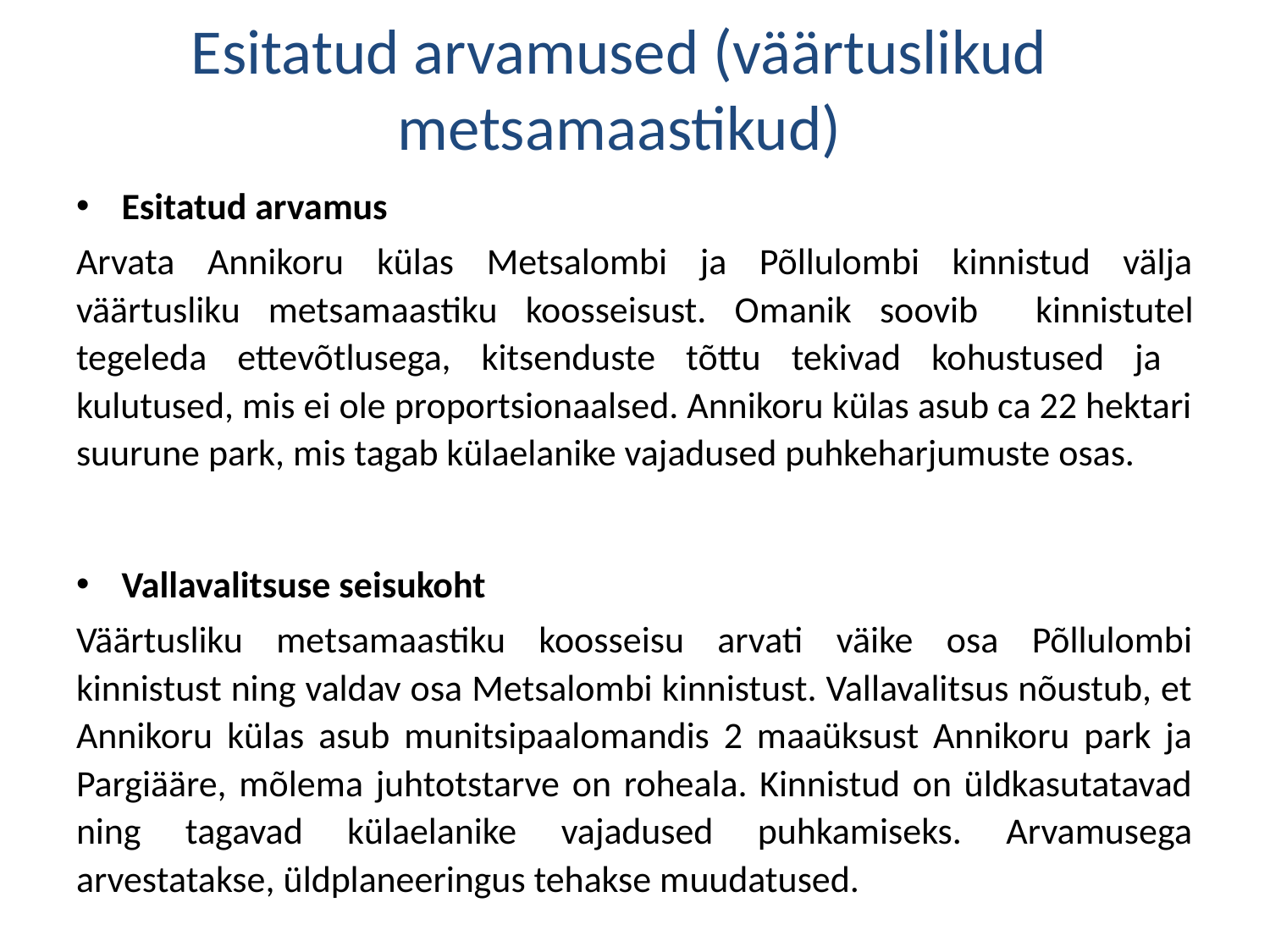

# Esitatud arvamused (väärtuslikud metsamaastikud)
Esitatud arvamus
Arvata Annikoru külas Metsalombi ja Põllulombi kinnistud välja väärtusliku metsamaastiku koosseisust. Omanik soovib  kinnistutel tegeleda ettevõtlusega, kitsenduste tõttu tekivad kohustused ja  kulutused, mis ei ole proportsionaalsed. Annikoru külas asub ca 22 hektari suurune park, mis tagab külaelanike vajadused puhkeharjumuste osas.

Vallavalitsuse seisukoht
Väärtusliku metsamaastiku koosseisu arvati väike osa Põllulombi kinnistust ning valdav osa Metsalombi kinnistust. Vallavalitsus nõustub, et Annikoru külas asub munitsipaalomandis 2 maaüksust Annikoru park ja Pargiääre, mõlema juhtotstarve on roheala. Kinnistud on üldkasutatavad ning tagavad külaelanike vajadused puhkamiseks. Arvamusega arvestatakse, üldplaneeringus tehakse muudatused.